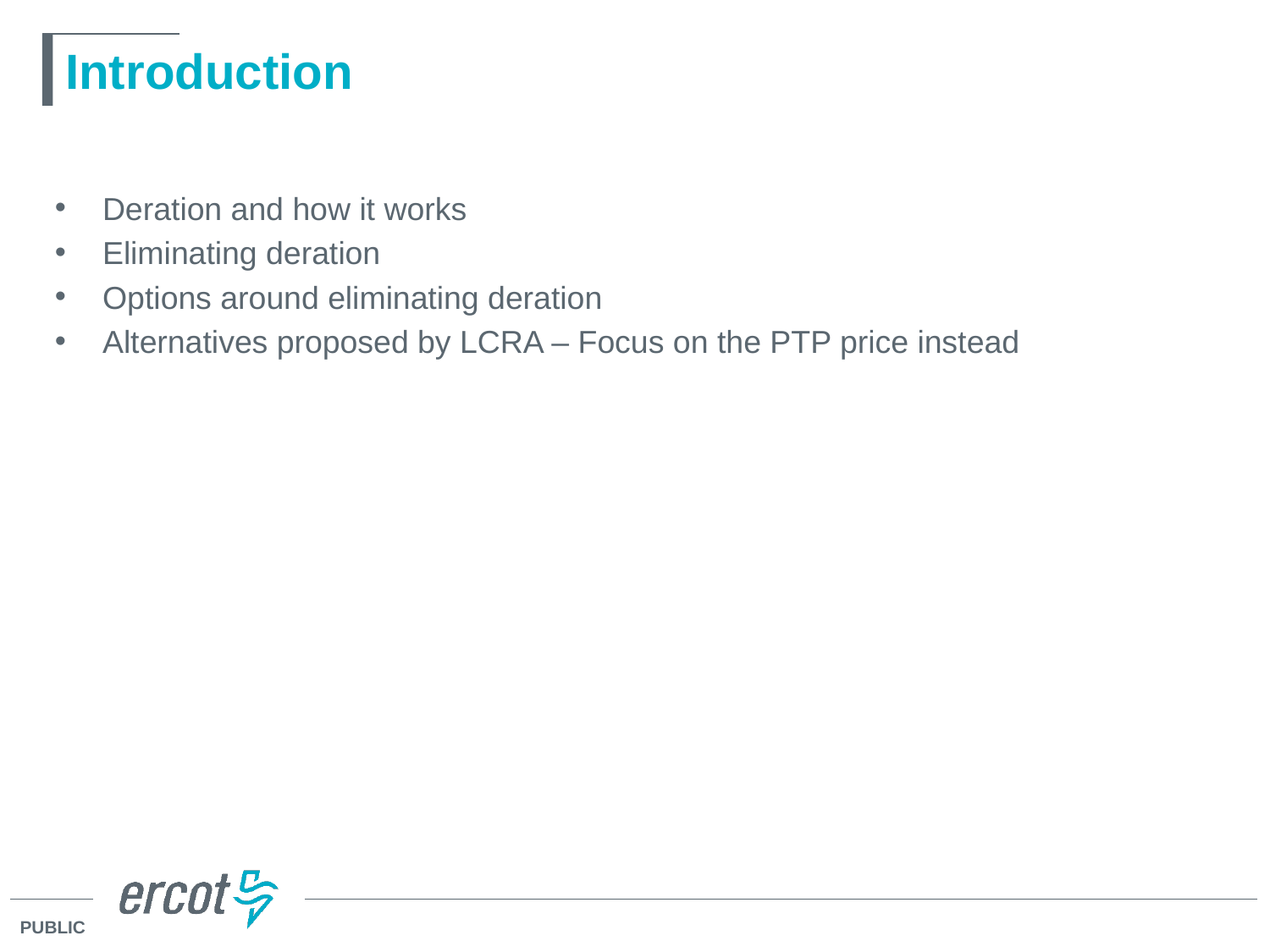

# Introduction

Deration and how it works
Eliminating deration
Options around eliminating deration
Alternatives proposed by LCRA – Focus on the PTP price instead